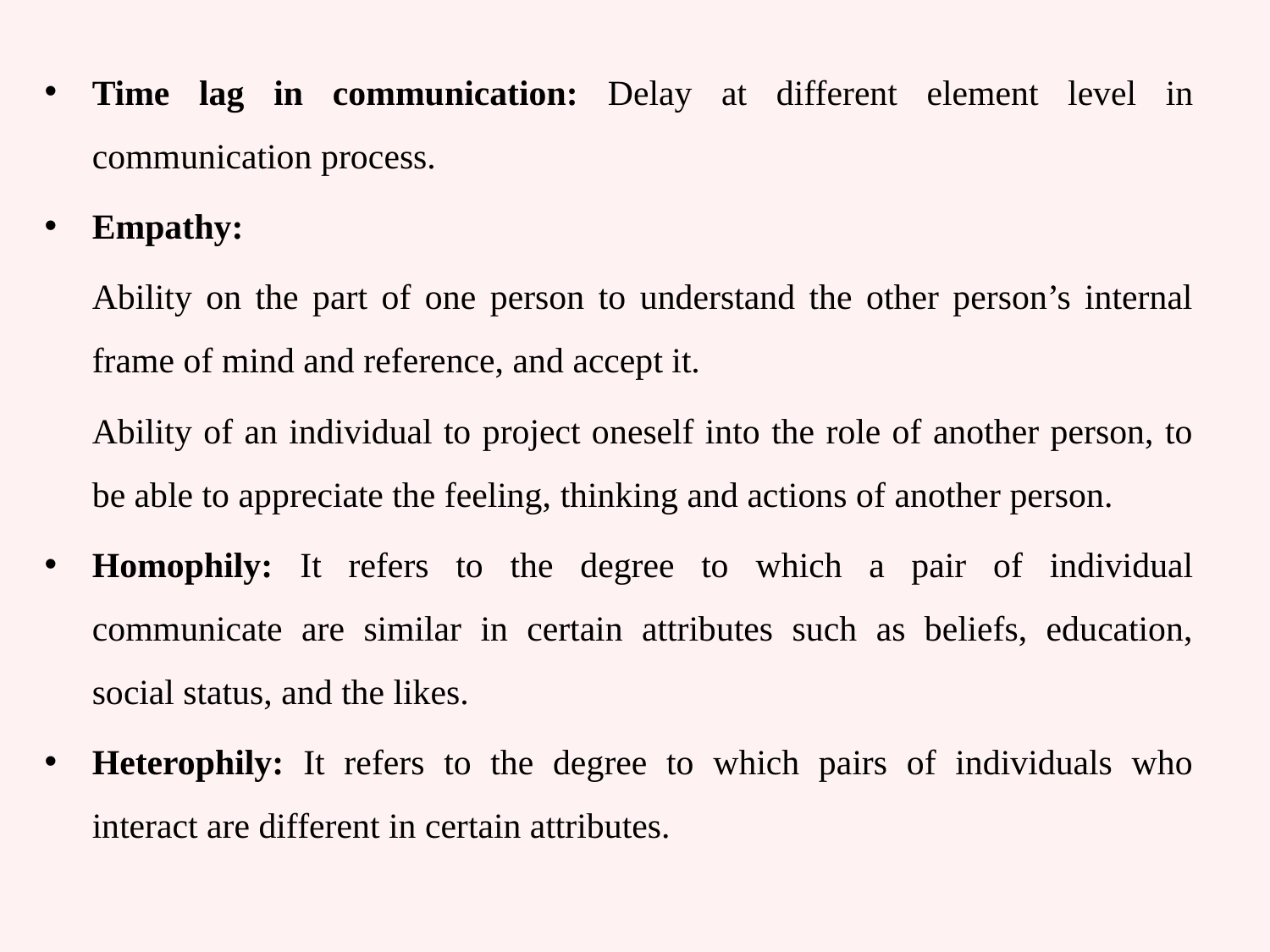

Time lag in communication: Delay at different element level in communication process.
Empathy:
	Ability on the part of one person to understand the other person’s internal frame of mind and reference, and accept it.
	Ability of an individual to project oneself into the role of another person, to be able to appreciate the feeling, thinking and actions of another person.
Homophily: It refers to the degree to which a pair of individual communicate are similar in certain attributes such as beliefs, education, social status, and the likes.
Heterophily: It refers to the degree to which pairs of individuals who interact are different in certain attributes.